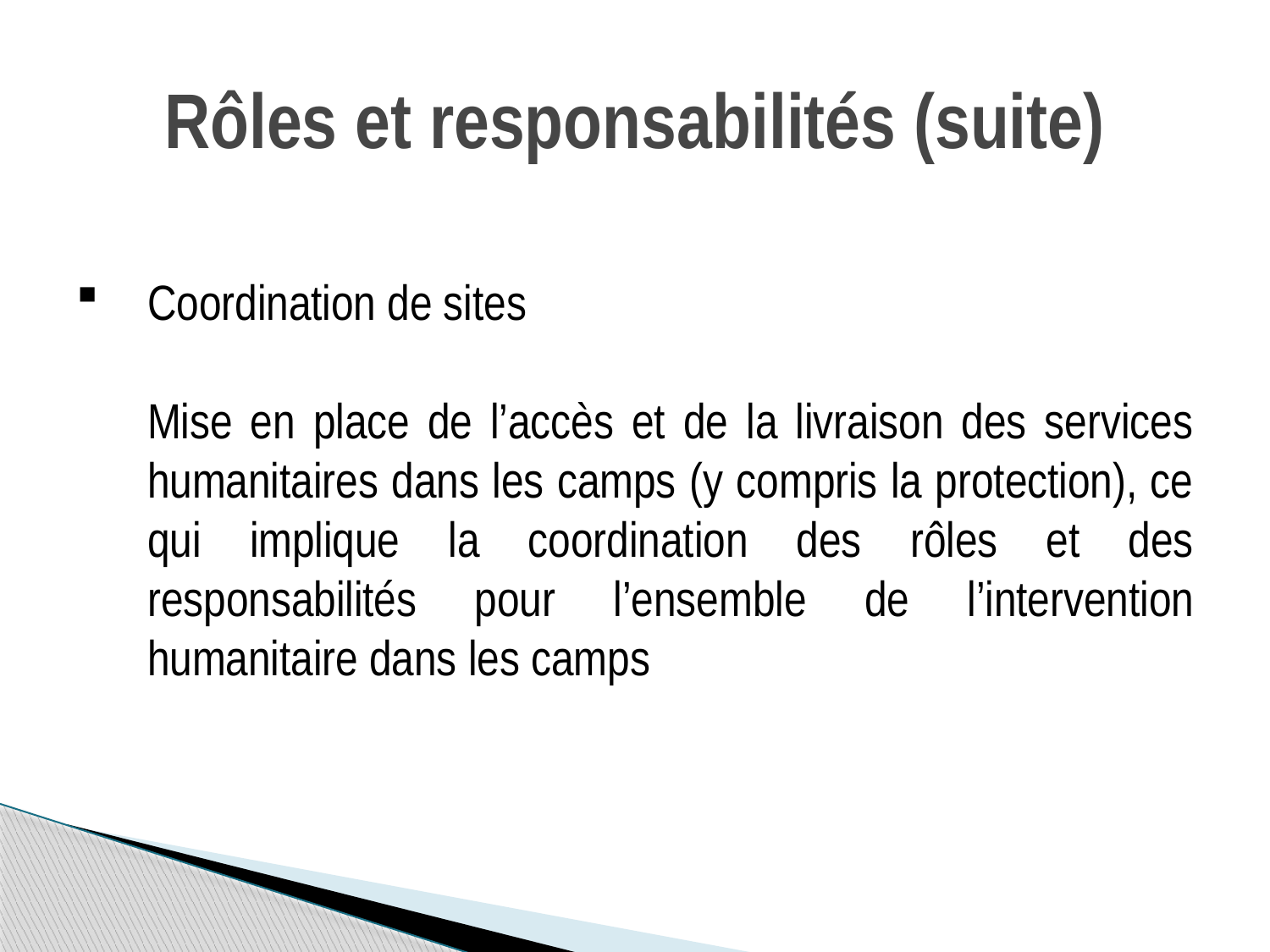

# Rôles et responsabilités (suite)

Coordination de sites

	Mise en place de l’accès et de la livraison des services humanitaires dans les camps (y compris la protection), ce qui implique la coordination des rôles et des responsabilités pour l’ensemble de l’intervention humanitaire dans les camps